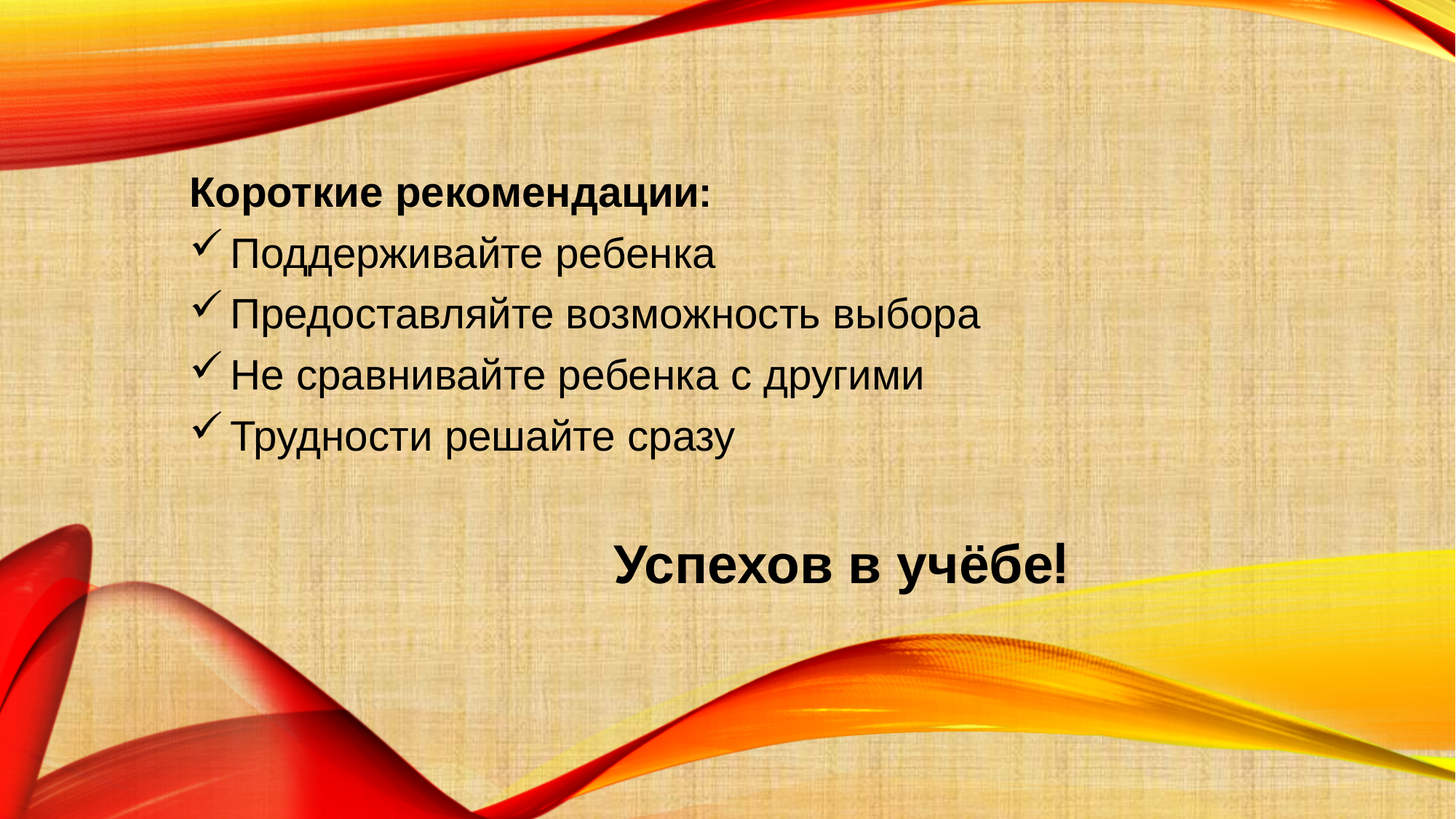

#
Короткие рекомендации:
Поддерживайте ребенка
Предоставляйте возможность выбора
Не сравнивайте ребенка с другими
Трудности решайте сразу

             Успехов в учёбе!